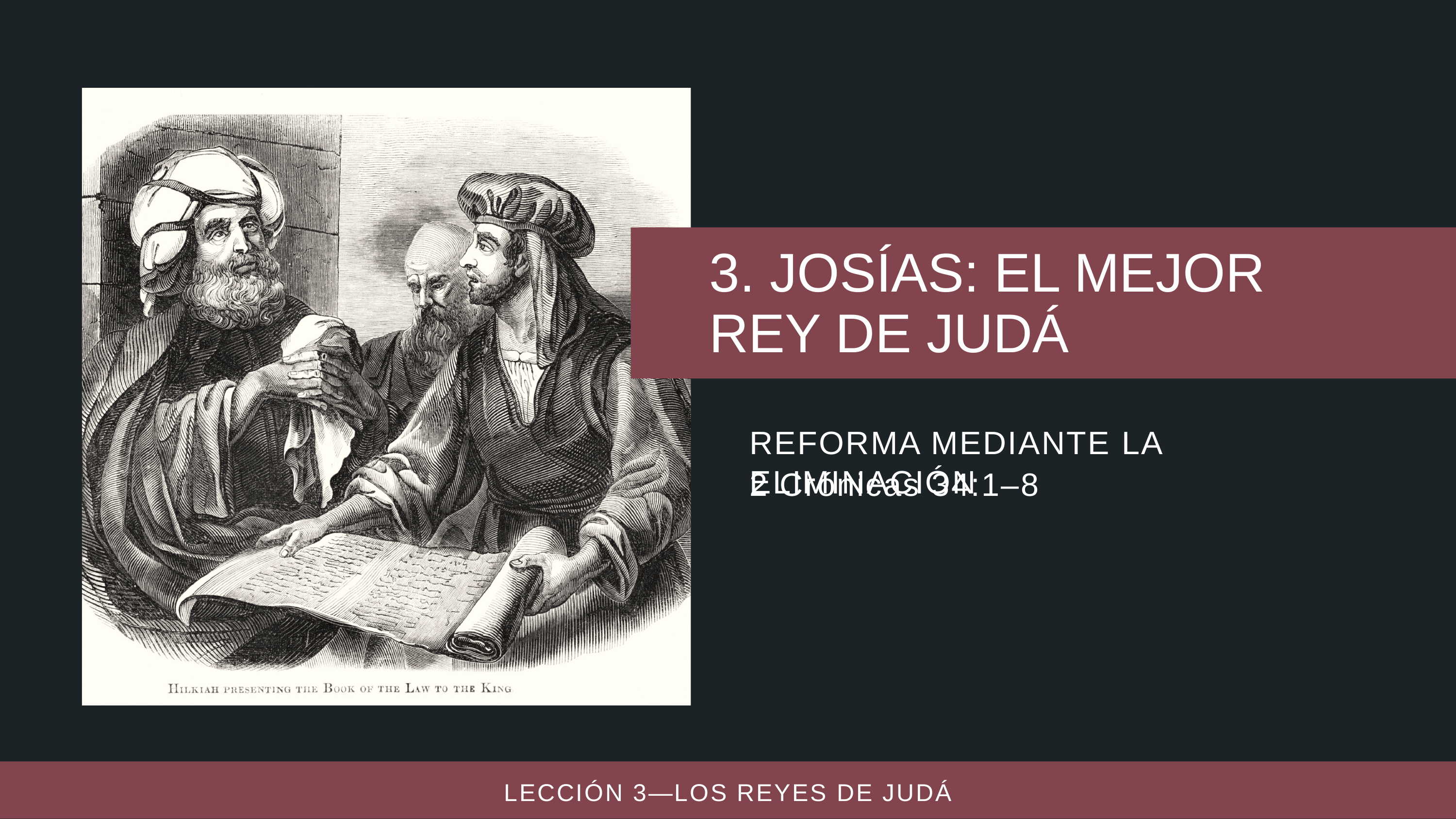

REFORMA MEDIANTE LA ELIMINACIÓN
2 Crónicas 34:1–8